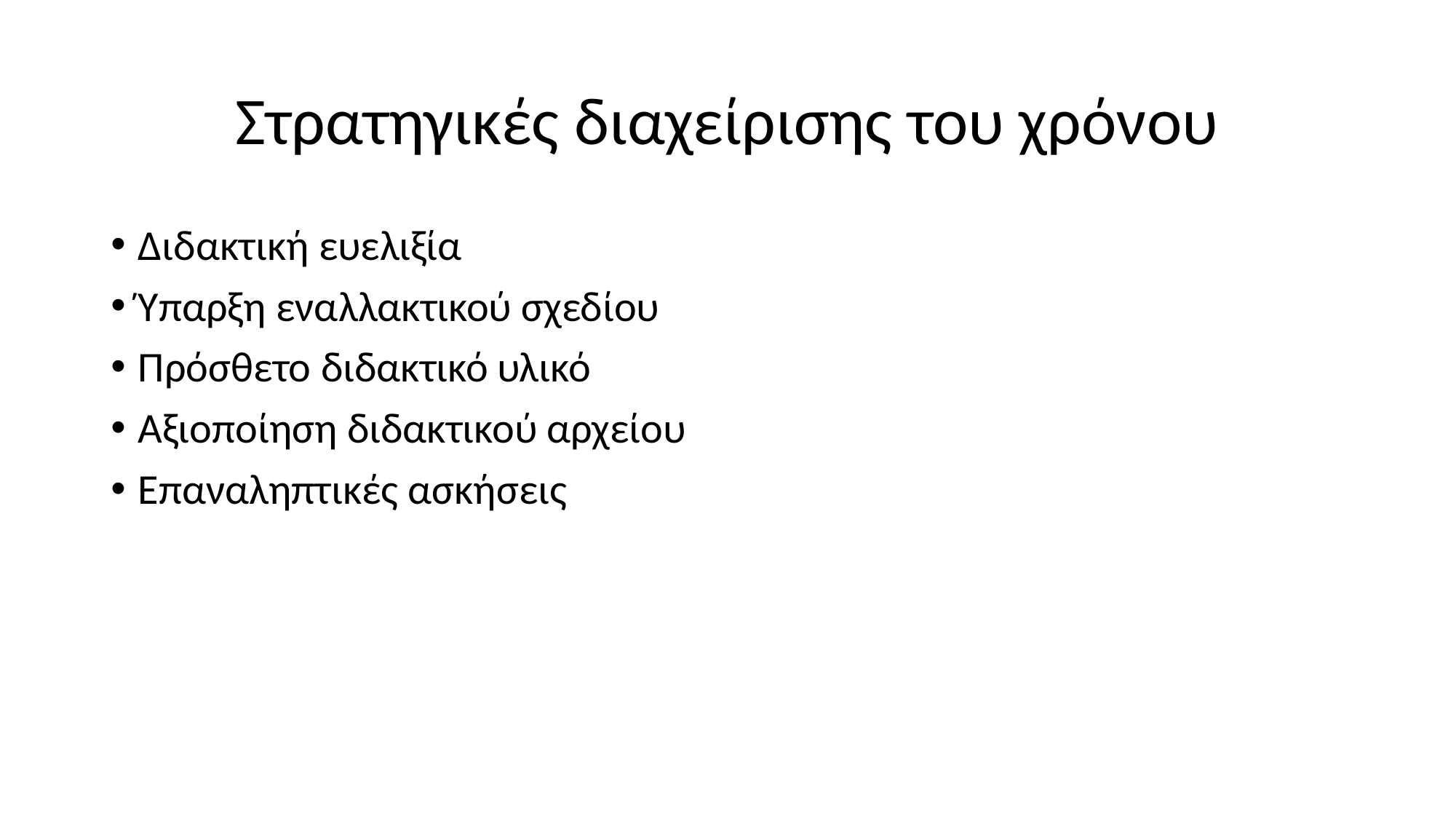

# Στρατηγικές διαχείρισης του χρόνου
Διδακτική ευελιξία
Ύπαρξη εναλλακτικού σχεδίου
Πρόσθετο διδακτικό υλικό
Αξιοποίηση διδακτικού αρχείου
Επαναληπτικές ασκήσεις